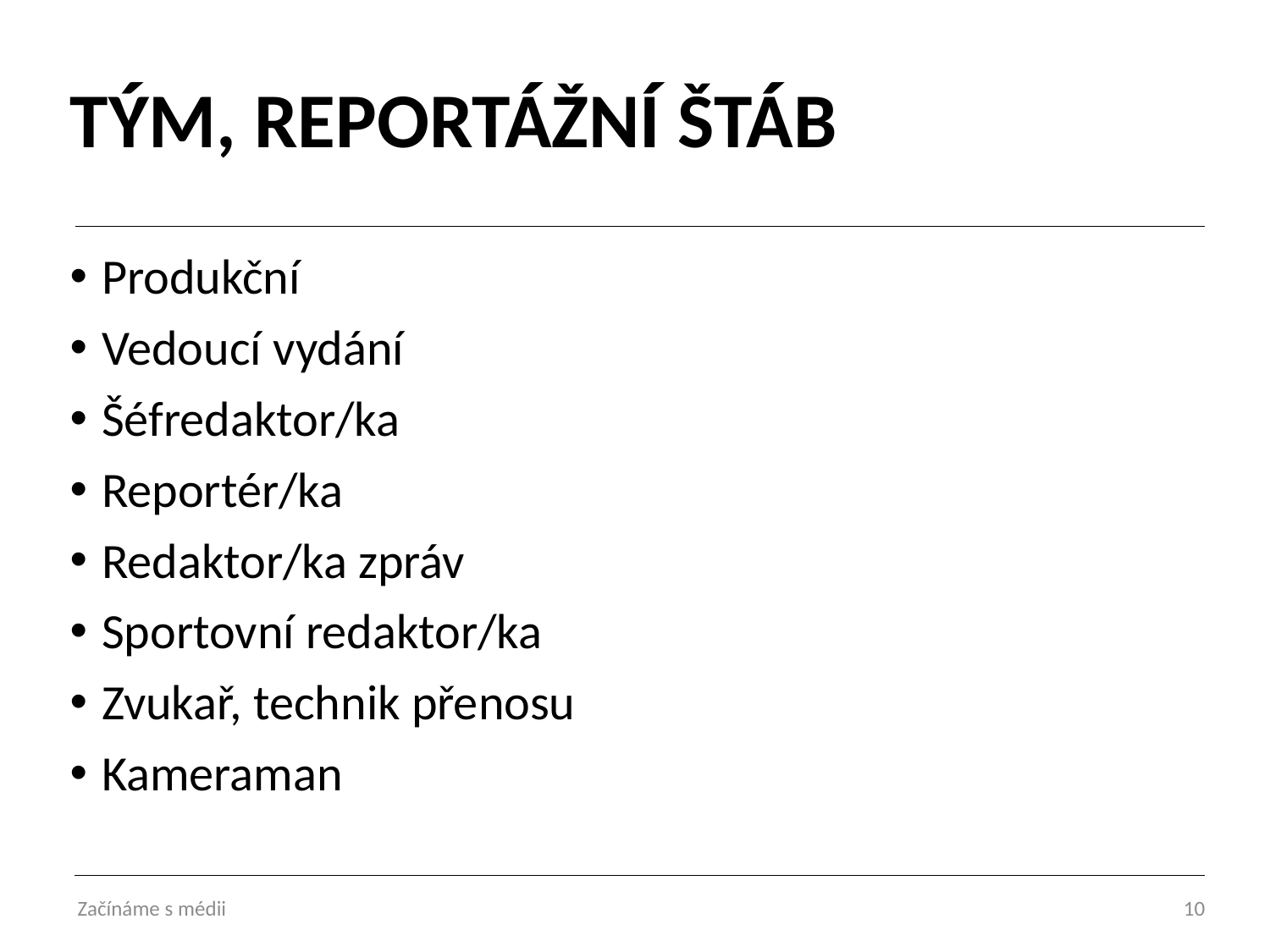

# TÝM, REPORTÁŽNÍ ŠTÁB
Produkční
Vedoucí vydání
Šéfredaktor/ka
Reportér/ka
Redaktor/ka zpráv
Sportovní redaktor/ka
Zvukař, technik přenosu
Kameraman

Začínáme s médii
10